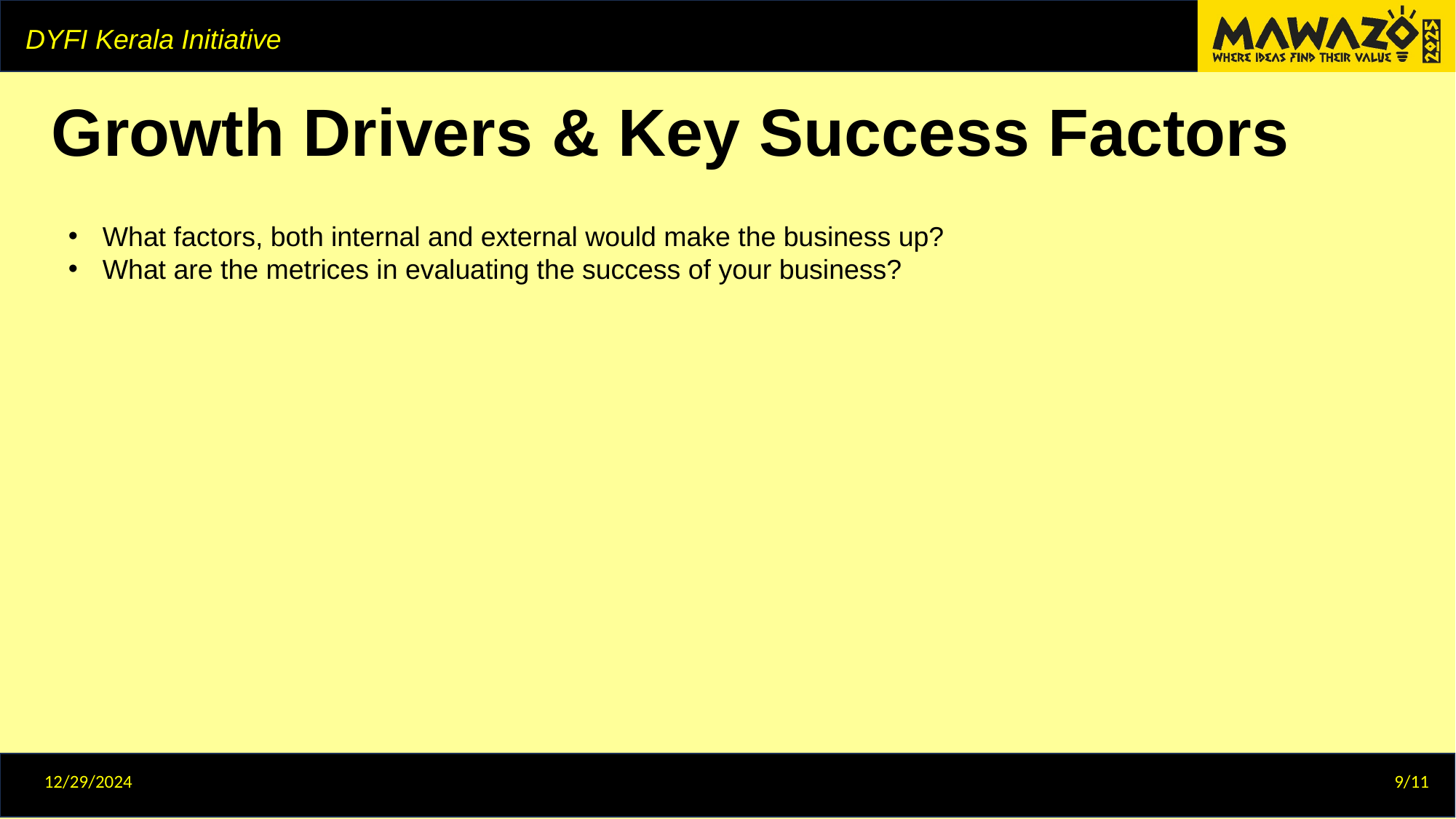

# Growth Drivers & Key Success Factors
What factors, both internal and external would make the business up?
What are the metrices in evaluating the success of your business?
12/29/2024
9/11